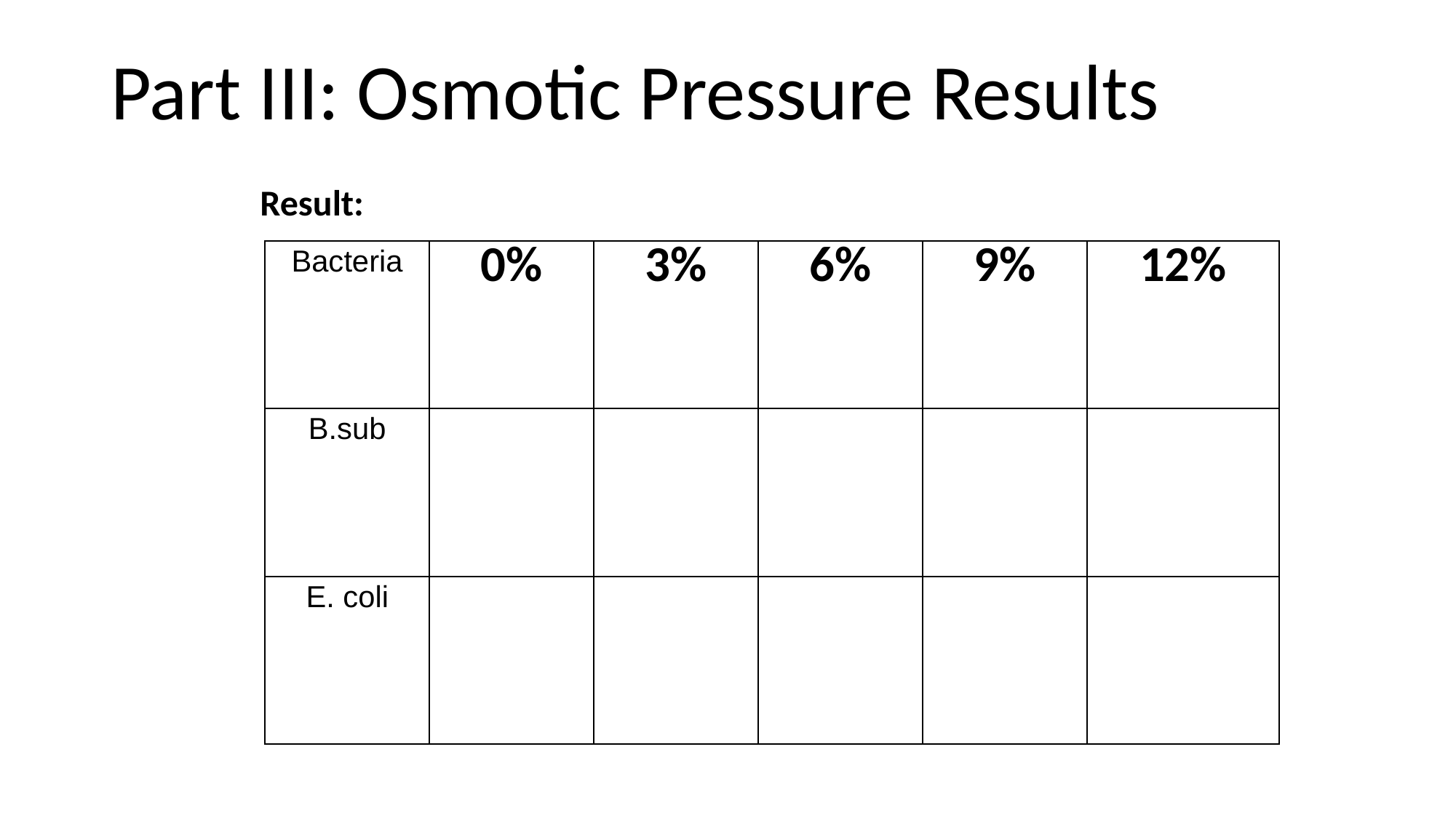

# Part III: Osmotic Pressure Results
Result:
| Bacteria | 0% | 3% | 6% | 9% | 12% |
| --- | --- | --- | --- | --- | --- |
| B.sub |  |  |  |  |  |
| E. coli |  |  |  |  |  |